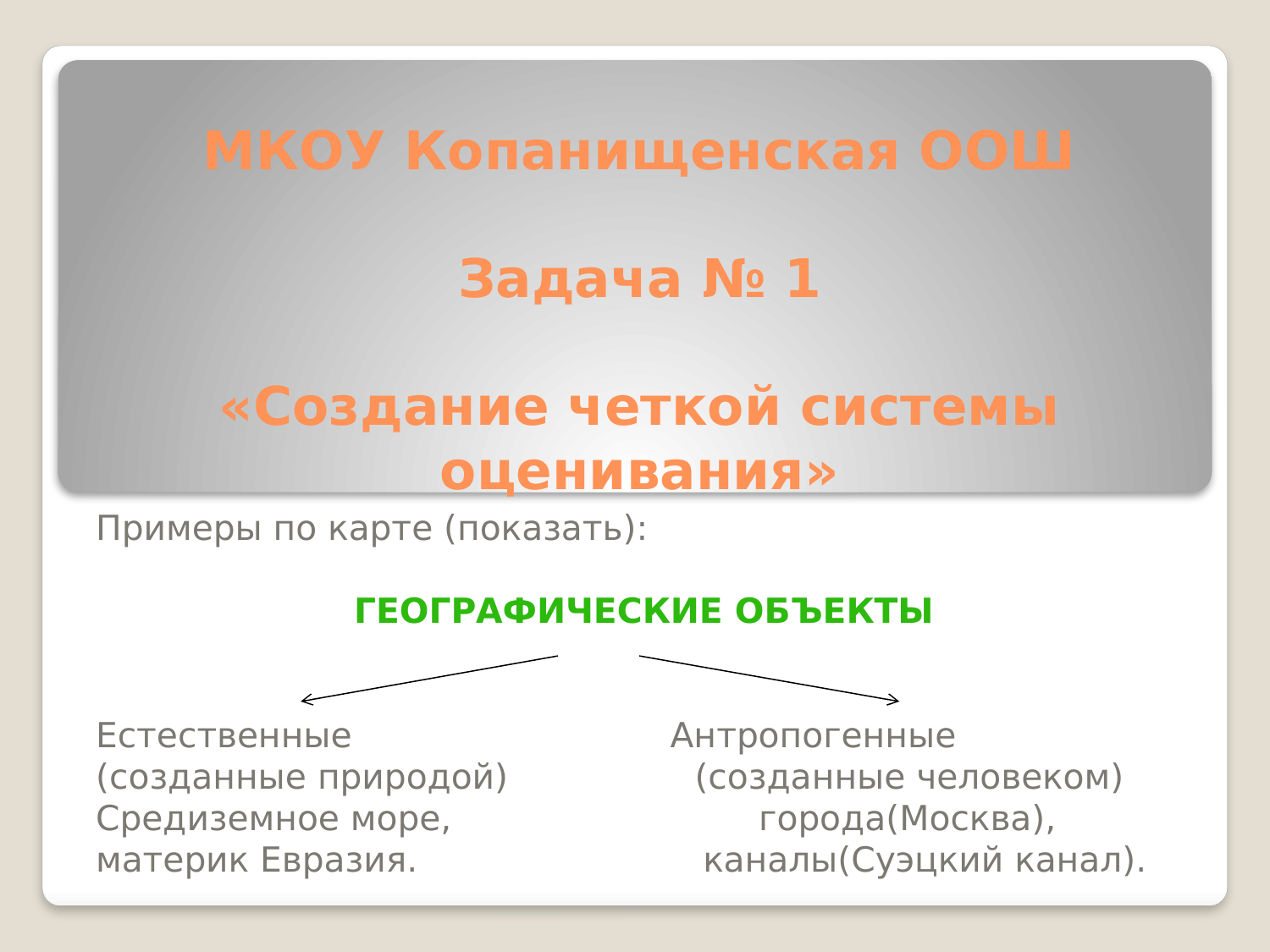

# МКОУ Копанищенская ООШ Задача № 1 «Создание четкой системы оценивания»
Примеры по карте (показать):

Географические объекты

Естественные                             Антропогенные
(созданные природой)                 (созданные человеком)
Средиземное море,                            города(Москва),
материк Евразия.                          каналы(Суэцкий канал).